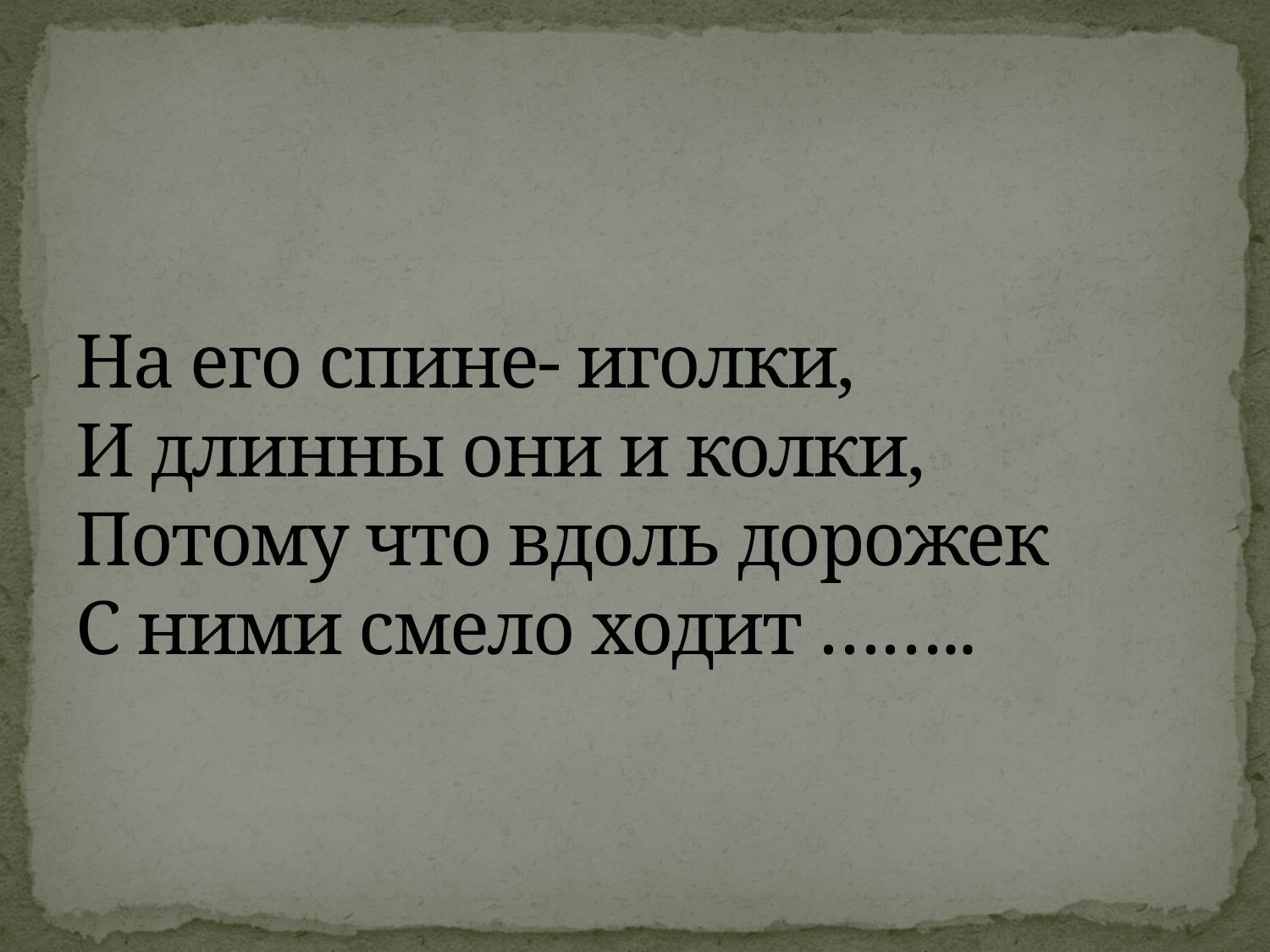

# На его спине- иголки, И длинны они и колки, Потому что вдоль дорожек С ними смело ходит ……..